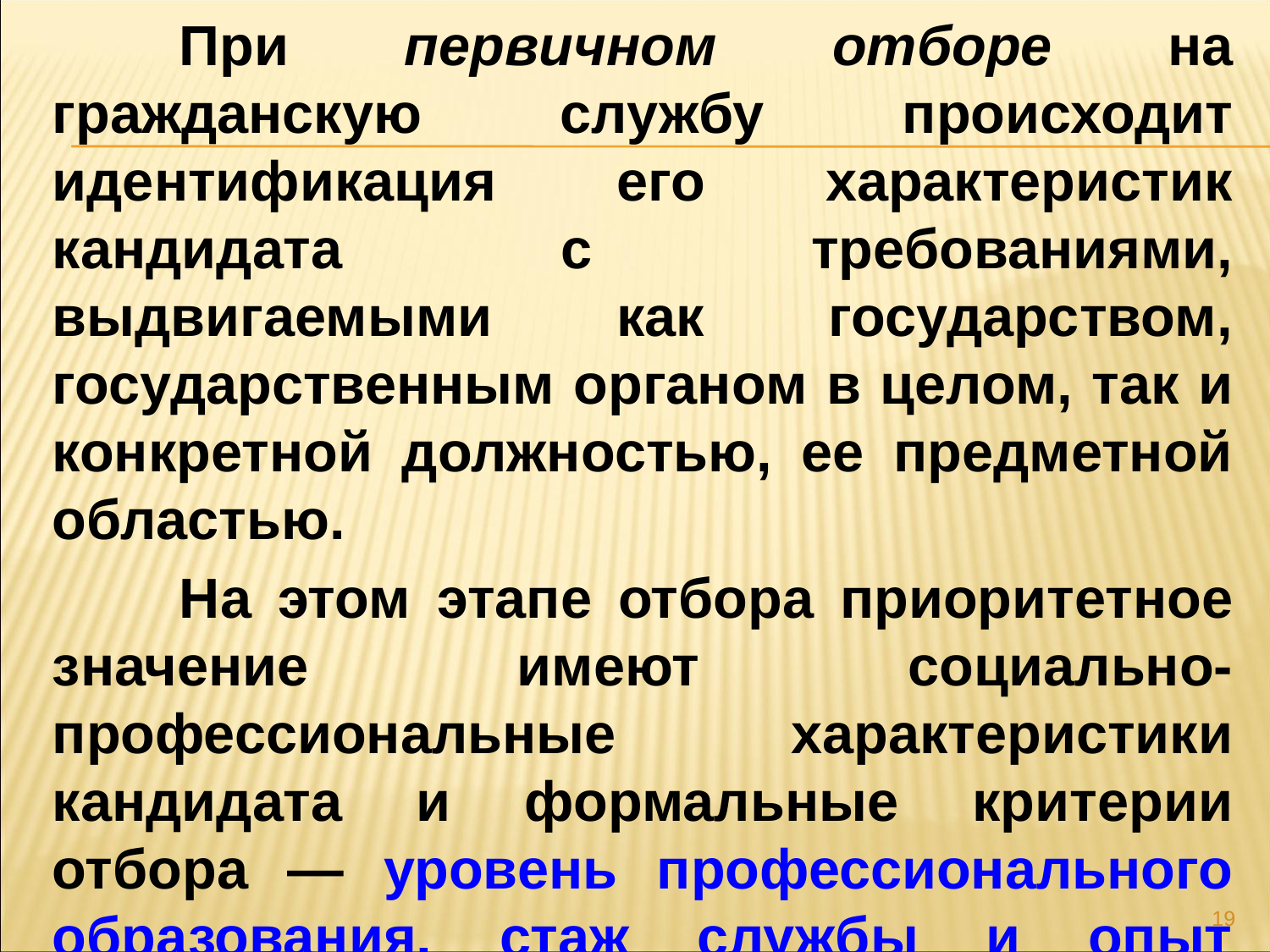

При первичном отборе на гражданскую службу происходит идентификация его характеристик кандидата с требованиями, выдвигаемыми как государством, государственным органом в целом, так и конкретной должностью, ее предметной областью.
	На этом этапе отбора приоритетное значение имеют социально-профессиональные характеристики кандидата и формальные критерии отбора — уровень профессионального образования, стаж службы и опыт работы по специальности и другие.

19